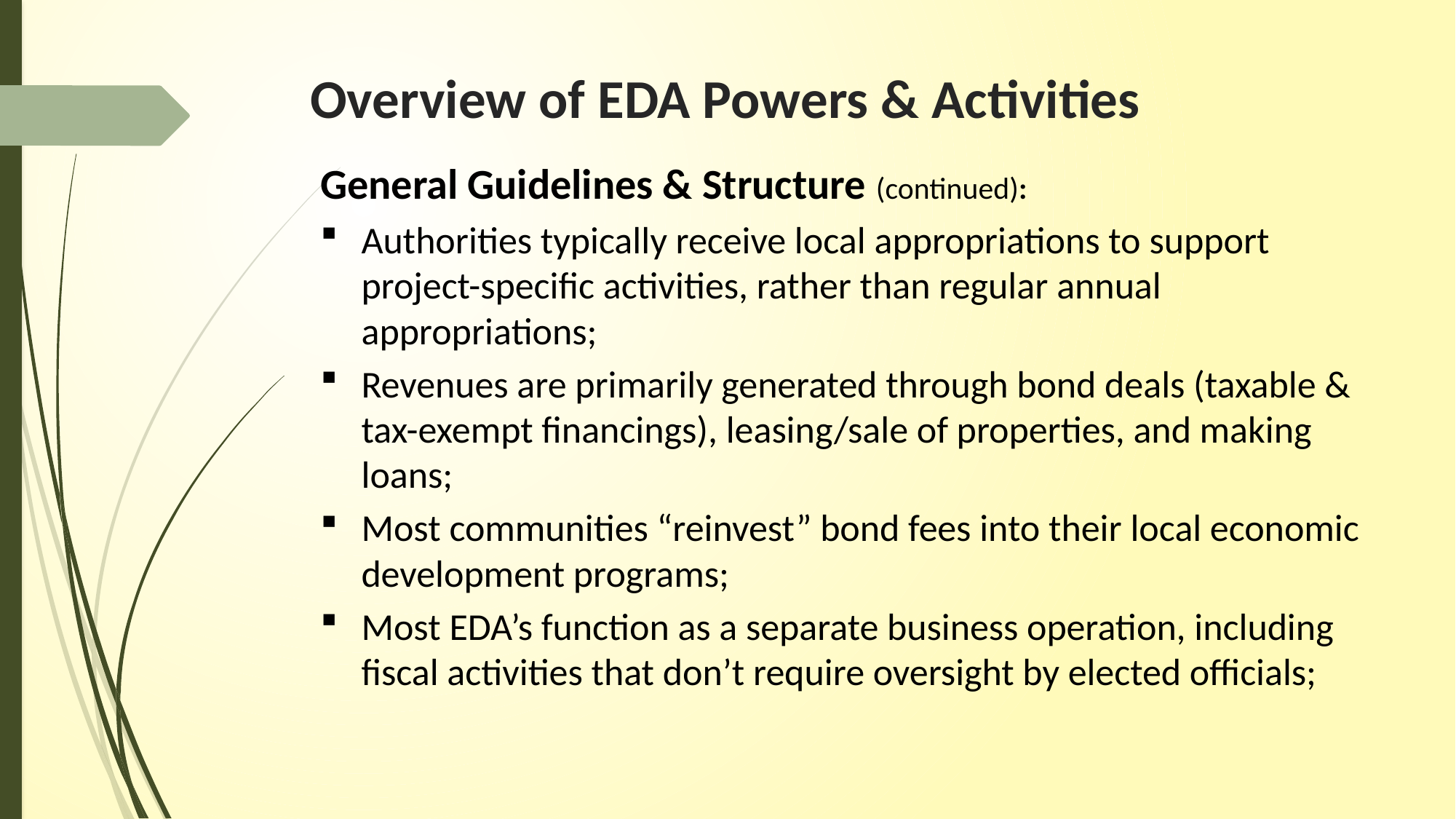

# Overview of EDA Powers & Activities
General Guidelines & Structure (continued):
Authorities typically receive local appropriations to support project-specific activities, rather than regular annual appropriations;
Revenues are primarily generated through bond deals (taxable & tax-exempt financings), leasing/sale of properties, and making loans;
Most communities “reinvest” bond fees into their local economic development programs;
Most EDA’s function as a separate business operation, including fiscal activities that don’t require oversight by elected officials;